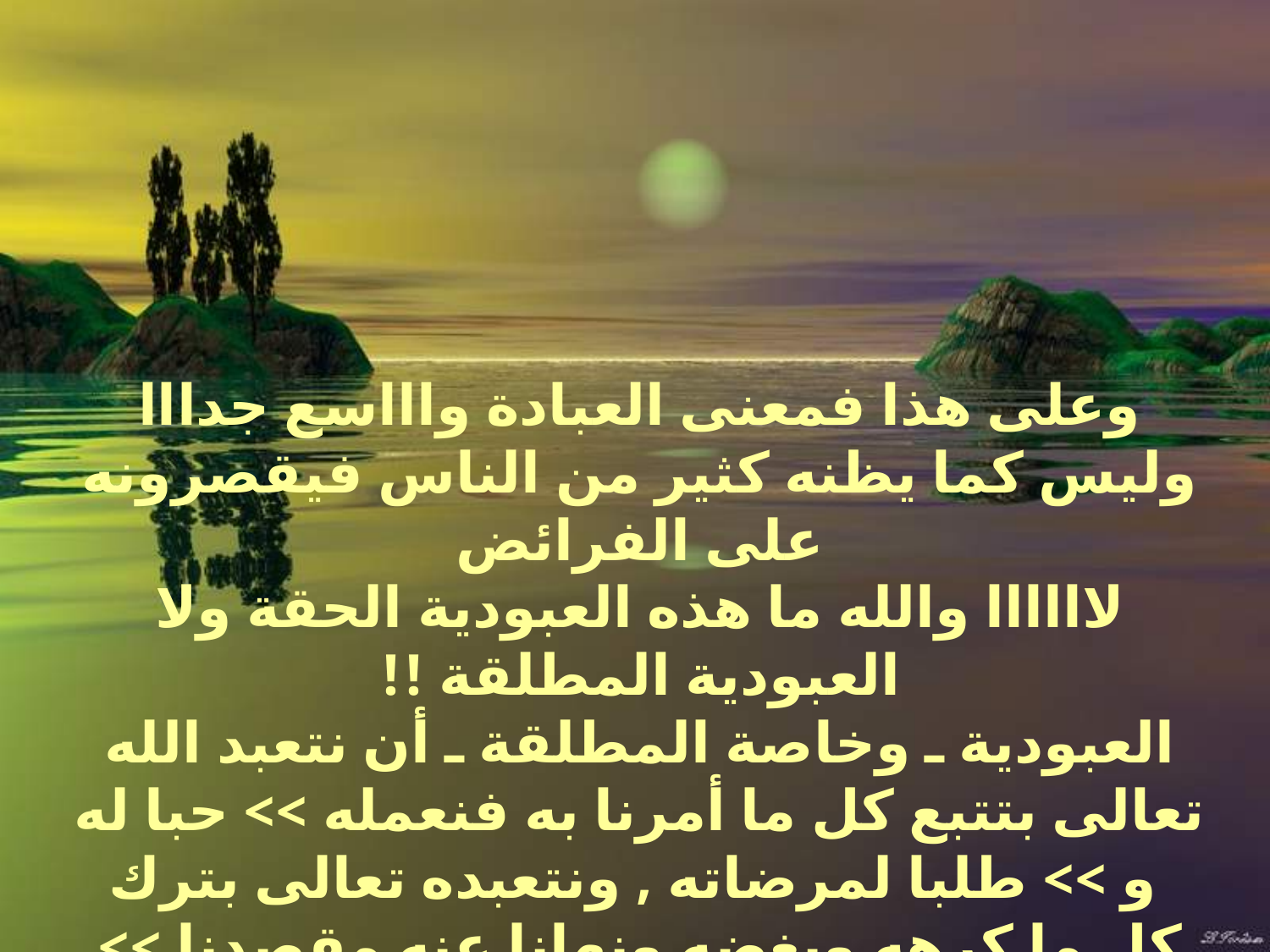

وعلى هذا فمعنى العبادة واااسع جدااا وليس كما يظنه كثير من الناس فيقصرونه على الفرائض
لاااااا والله ما هذه العبودية الحقة ولا العبودية المطلقة !!
العبودية ـ وخاصة المطلقة ـ أن نتعبد الله تعالى بتتبع كل ما أمرنا به فنعمله >> حبا له  و >> طلبا لمرضاته , ونتعبده تعالى بترك كل ما كرهه وبغضه ونهانا عنه مقصدنا >> تنفيذ ما أمرنا به حبا له وطلبا لرضاه وابتغاء وجهه الكريم .